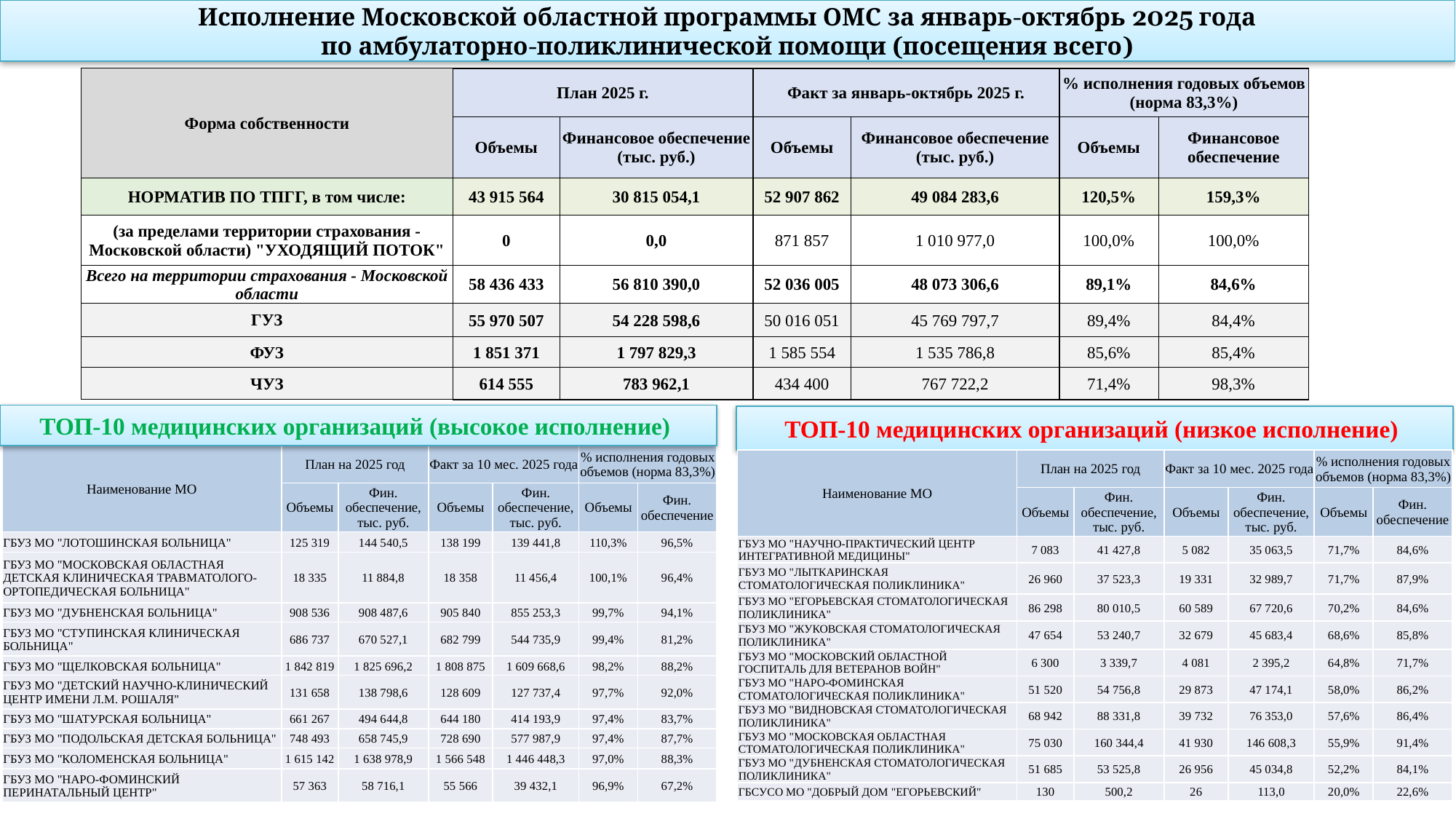

# Исполнение Московской областной программы ОМС за январь-октябрь 2025 года по амбулаторно-поликлинической помощи (посещения всего)
| Форма собственности | План 2025 г. |  | Факт за январь-октябрь 2025 г. |  | % исполнения годовых объемов (норма 83,3%) |  |
| --- | --- | --- | --- | --- | --- | --- |
|  | Объемы | Финансовое обеспечение (тыс. руб.) | Объемы | Финансовое обеспечение (тыс. руб.) | Объемы | Финансовое обеспечение |
| НОРМАТИВ ПО ТПГГ, в том числе: | 43 915 564 | 30 815 054,1 | 52 907 862 | 49 084 283,6 | 120,5% | 159,3% |
| (за пределами территории страхования - Московской области) "УХОДЯЩИЙ ПОТОК" | 0 | 0,0 | 871 857 | 1 010 977,0 | 100,0% | 100,0% |
| Всего на территории страхования - Московской области | 58 436 433 | 56 810 390,0 | 52 036 005 | 48 073 306,6 | 89,1% | 84,6% |
| ГУЗ | 55 970 507 | 54 228 598,6 | 50 016 051 | 45 769 797,7 | 89,4% | 84,4% |
| ФУЗ | 1 851 371 | 1 797 829,3 | 1 585 554 | 1 535 786,8 | 85,6% | 85,4% |
| ЧУЗ | 614 555 | 783 962,1 | 434 400 | 767 722,2 | 71,4% | 98,3% |
ТОП-10 медицинских организаций (высокое исполнение)
ТОП-10 медицинских организаций (низкое исполнение)
| Наименование МО | План на 2025 год |  | Факт за 10 мес. 2025 года |  | % исполнения годовых объемов (норма 83,3%) |  |
| --- | --- | --- | --- | --- | --- | --- |
|  | Объемы | Фин. обеспечение, тыс. руб. | Объемы | Фин. обеспечение, тыс. руб. | Объемы | Фин. обеспечение |
| ГБУЗ МО "ЛОТОШИНСКАЯ БОЛЬНИЦА" | 125 319 | 144 540,5 | 138 199 | 139 441,8 | 110,3% | 96,5% |
| ГБУЗ МО "МОСКОВСКАЯ ОБЛАСТНАЯ ДЕТСКАЯ КЛИНИЧЕСКАЯ ТРАВМАТОЛОГО-ОРТОПЕДИЧЕСКАЯ БОЛЬНИЦА" | 18 335 | 11 884,8 | 18 358 | 11 456,4 | 100,1% | 96,4% |
| ГБУЗ МО "ДУБНЕНСКАЯ БОЛЬНИЦА" | 908 536 | 908 487,6 | 905 840 | 855 253,3 | 99,7% | 94,1% |
| ГБУЗ МО "СТУПИНСКАЯ КЛИНИЧЕСКАЯ БОЛЬНИЦА" | 686 737 | 670 527,1 | 682 799 | 544 735,9 | 99,4% | 81,2% |
| ГБУЗ МО "ЩЕЛКОВСКАЯ БОЛЬНИЦА" | 1 842 819 | 1 825 696,2 | 1 808 875 | 1 609 668,6 | 98,2% | 88,2% |
| ГБУЗ МО "ДЕТСКИЙ НАУЧНО-КЛИНИЧЕСКИЙ ЦЕНТР ИМЕНИ Л.М. РОШАЛЯ" | 131 658 | 138 798,6 | 128 609 | 127 737,4 | 97,7% | 92,0% |
| ГБУЗ МО "ШАТУРСКАЯ БОЛЬНИЦА" | 661 267 | 494 644,8 | 644 180 | 414 193,9 | 97,4% | 83,7% |
| ГБУЗ МО "ПОДОЛЬСКАЯ ДЕТСКАЯ БОЛЬНИЦА" | 748 493 | 658 745,9 | 728 690 | 577 987,9 | 97,4% | 87,7% |
| ГБУЗ МО "КОЛОМЕНСКАЯ БОЛЬНИЦА" | 1 615 142 | 1 638 978,9 | 1 566 548 | 1 446 448,3 | 97,0% | 88,3% |
| ГБУЗ МО "НАРО-ФОМИНСКИЙ ПЕРИНАТАЛЬНЫЙ ЦЕНТР" | 57 363 | 58 716,1 | 55 566 | 39 432,1 | 96,9% | 67,2% |
| Наименование МО | План на 2025 год |  | Факт за 10 мес. 2025 года |  | % исполнения годовых объемов (норма 83,3%) |  |
| --- | --- | --- | --- | --- | --- | --- |
|  | Объемы | Фин. обеспечение, тыс. руб. | Объемы | Фин. обеспечение, тыс. руб. | Объемы | Фин. обеспечение |
| ГБУЗ МО "НАУЧНО-ПРАКТИЧЕСКИЙ ЦЕНТР ИНТЕГРАТИВНОЙ МЕДИЦИНЫ" | 7 083 | 41 427,8 | 5 082 | 35 063,5 | 71,7% | 84,6% |
| ГБУЗ МО "ЛЫТКАРИНСКАЯ СТОМАТОЛОГИЧЕСКАЯ ПОЛИКЛИНИКА" | 26 960 | 37 523,3 | 19 331 | 32 989,7 | 71,7% | 87,9% |
| ГБУЗ МО "ЕГОРЬЕВСКАЯ СТОМАТОЛОГИЧЕСКАЯ ПОЛИКЛИНИКА" | 86 298 | 80 010,5 | 60 589 | 67 720,6 | 70,2% | 84,6% |
| ГБУЗ МО "ЖУКОВСКАЯ СТОМАТОЛОГИЧЕСКАЯ ПОЛИКЛИНИКА" | 47 654 | 53 240,7 | 32 679 | 45 683,4 | 68,6% | 85,8% |
| ГБУЗ МО "МОСКОВСКИЙ ОБЛАСТНОЙ ГОСПИТАЛЬ ДЛЯ ВЕТЕРАНОВ ВОЙН" | 6 300 | 3 339,7 | 4 081 | 2 395,2 | 64,8% | 71,7% |
| ГБУЗ МО "НАРО-ФОМИНСКАЯ СТОМАТОЛОГИЧЕСКАЯ ПОЛИКЛИНИКА" | 51 520 | 54 756,8 | 29 873 | 47 174,1 | 58,0% | 86,2% |
| ГБУЗ МО "ВИДНОВСКАЯ СТОМАТОЛОГИЧЕСКАЯ ПОЛИКЛИНИКА" | 68 942 | 88 331,8 | 39 732 | 76 353,0 | 57,6% | 86,4% |
| ГБУЗ МО "МОСКОВСКАЯ ОБЛАСТНАЯ СТОМАТОЛОГИЧЕСКАЯ ПОЛИКЛИНИКА" | 75 030 | 160 344,4 | 41 930 | 146 608,3 | 55,9% | 91,4% |
| ГБУЗ МО "ДУБНЕНСКАЯ СТОМАТОЛОГИЧЕСКАЯ ПОЛИКЛИНИКА" | 51 685 | 53 525,8 | 26 956 | 45 034,8 | 52,2% | 84,1% |
| ГБСУСО МО "ДОБРЫЙ ДОМ "ЕГОРЬЕВСКИЙ" | 130 | 500,2 | 26 | 113,0 | 20,0% | 22,6% |
11